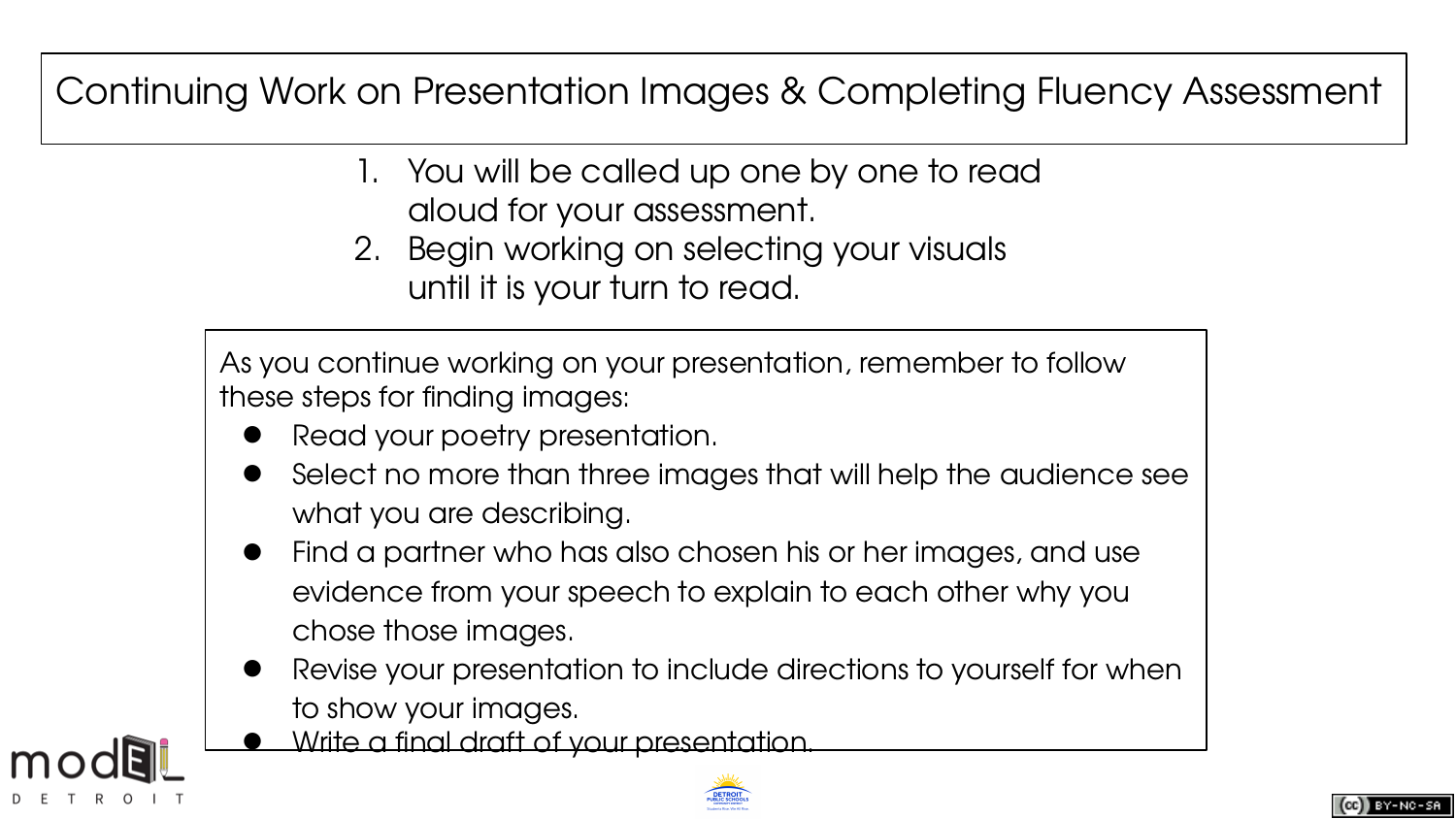

# Continuing Work on Presentation Images & Completing Fluency Assessment
You will be called up one by one to read aloud for your assessment.
Begin working on selecting your visuals until it is your turn to read.

As you continue working on your presentation, remember to follow these steps for finding images:
Read your poetry presentation.
Select no more than three images that will help the audience see what you are describing.
Find a partner who has also chosen his or her images, and use evidence from your speech to explain to each other why you chose those images.
Revise your presentation to include directions to yourself for when to show your images.
Write a final draft of your presentation.